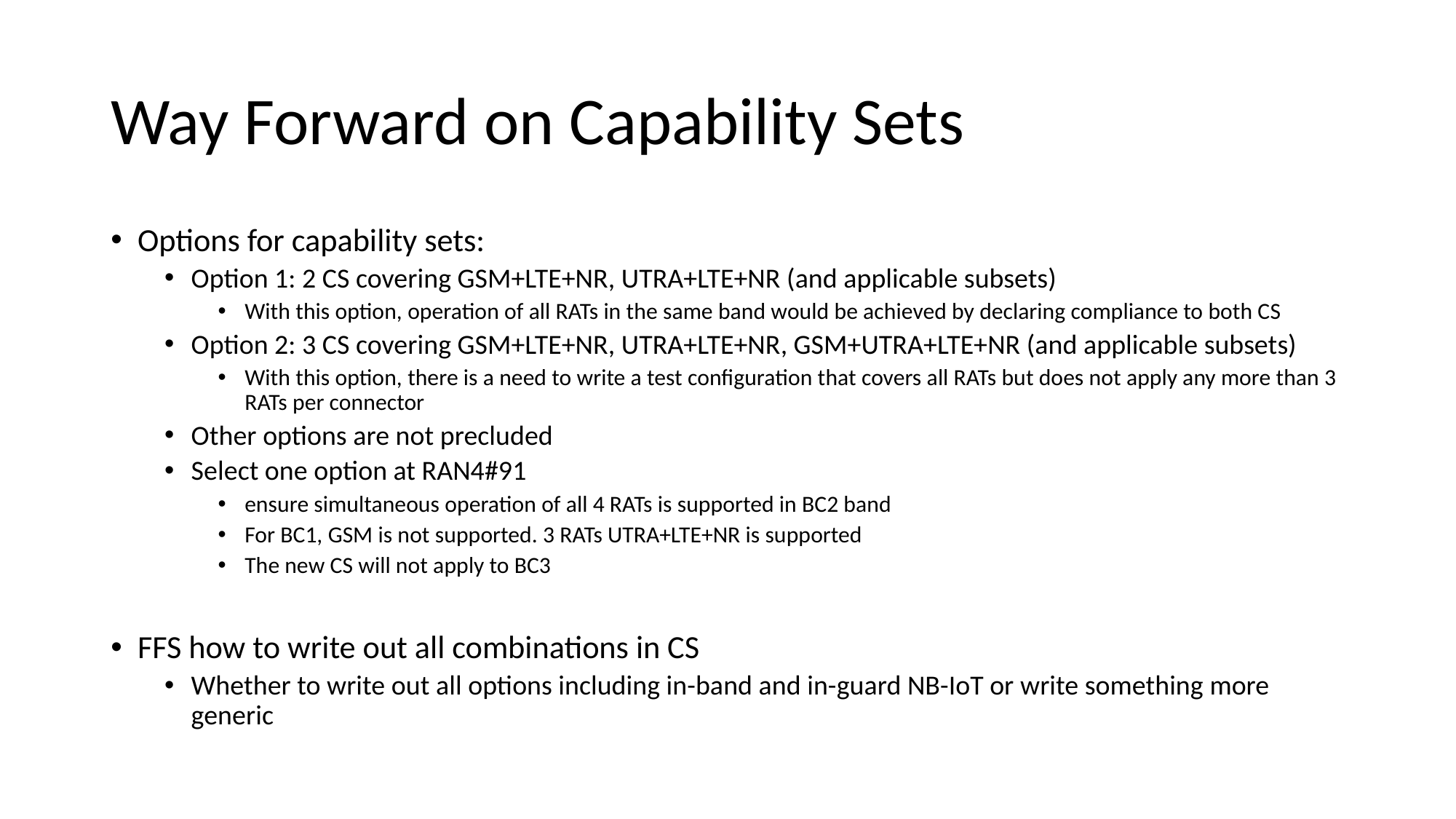

# Way Forward on Capability Sets
Options for capability sets:
Option 1: 2 CS covering GSM+LTE+NR, UTRA+LTE+NR (and applicable subsets)
With this option, operation of all RATs in the same band would be achieved by declaring compliance to both CS
Option 2: 3 CS covering GSM+LTE+NR, UTRA+LTE+NR, GSM+UTRA+LTE+NR (and applicable subsets)
With this option, there is a need to write a test configuration that covers all RATs but does not apply any more than 3 RATs per connector
Other options are not precluded
Select one option at RAN4#91
ensure simultaneous operation of all 4 RATs is supported in BC2 band
For BC1, GSM is not supported. 3 RATs UTRA+LTE+NR is supported
The new CS will not apply to BC3

FFS how to write out all combinations in CS
Whether to write out all options including in-band and in-guard NB-IoT or write something more generic